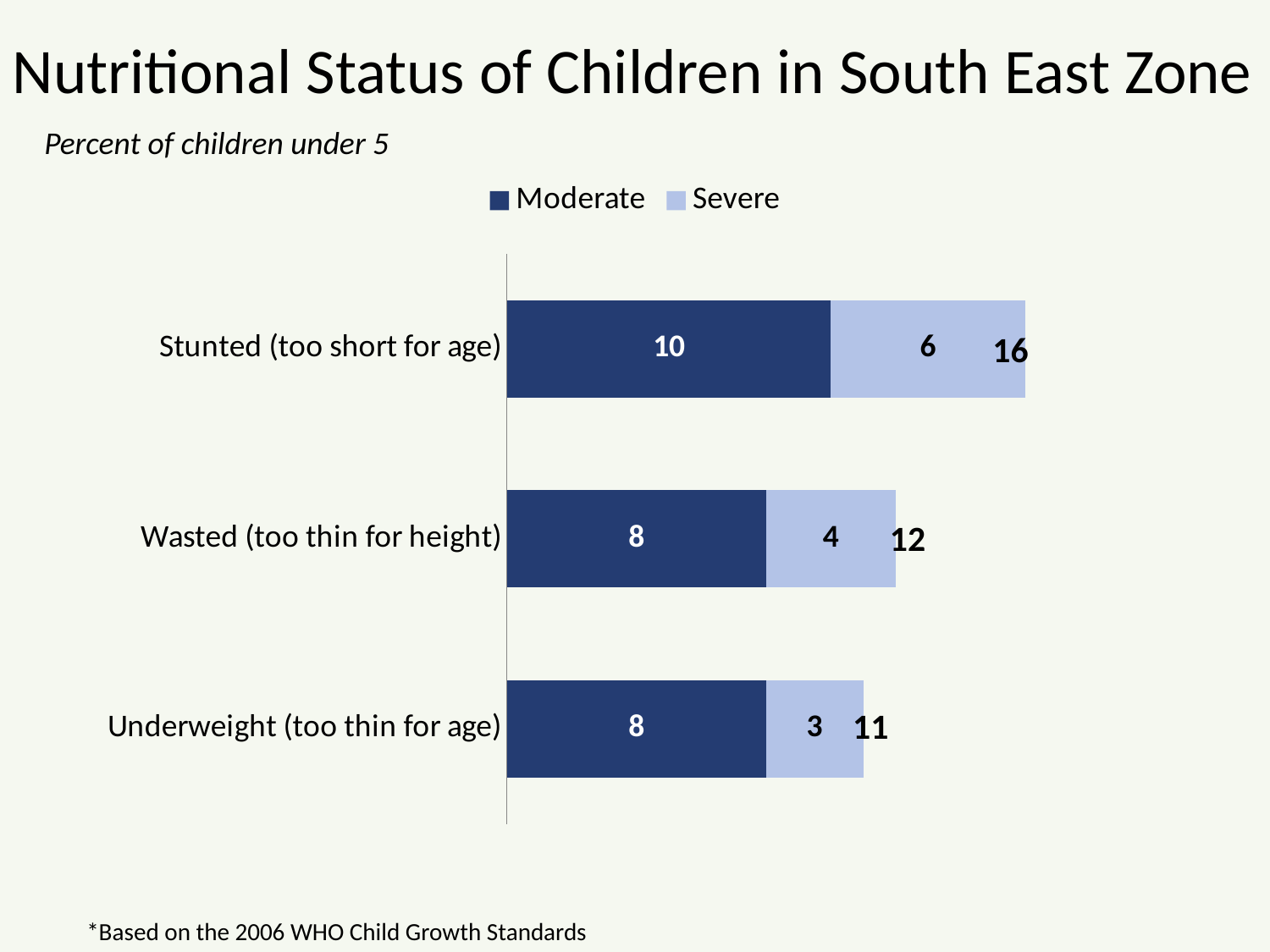

# Nutritional Status of Children in South East Zone
Percent of children under 5

### Chart

| Category | Moderate | Severe |
|---|---|---|
| Underweight (too thin for age) | 8.0 | 3.0 |
| Wasted (too thin for height) | 8.0 | 4.0 |
| Stunted (too short for age) | 10.0 | 6.0 |
16
12
11
*Based on the 2006 WHO Child Growth Standards